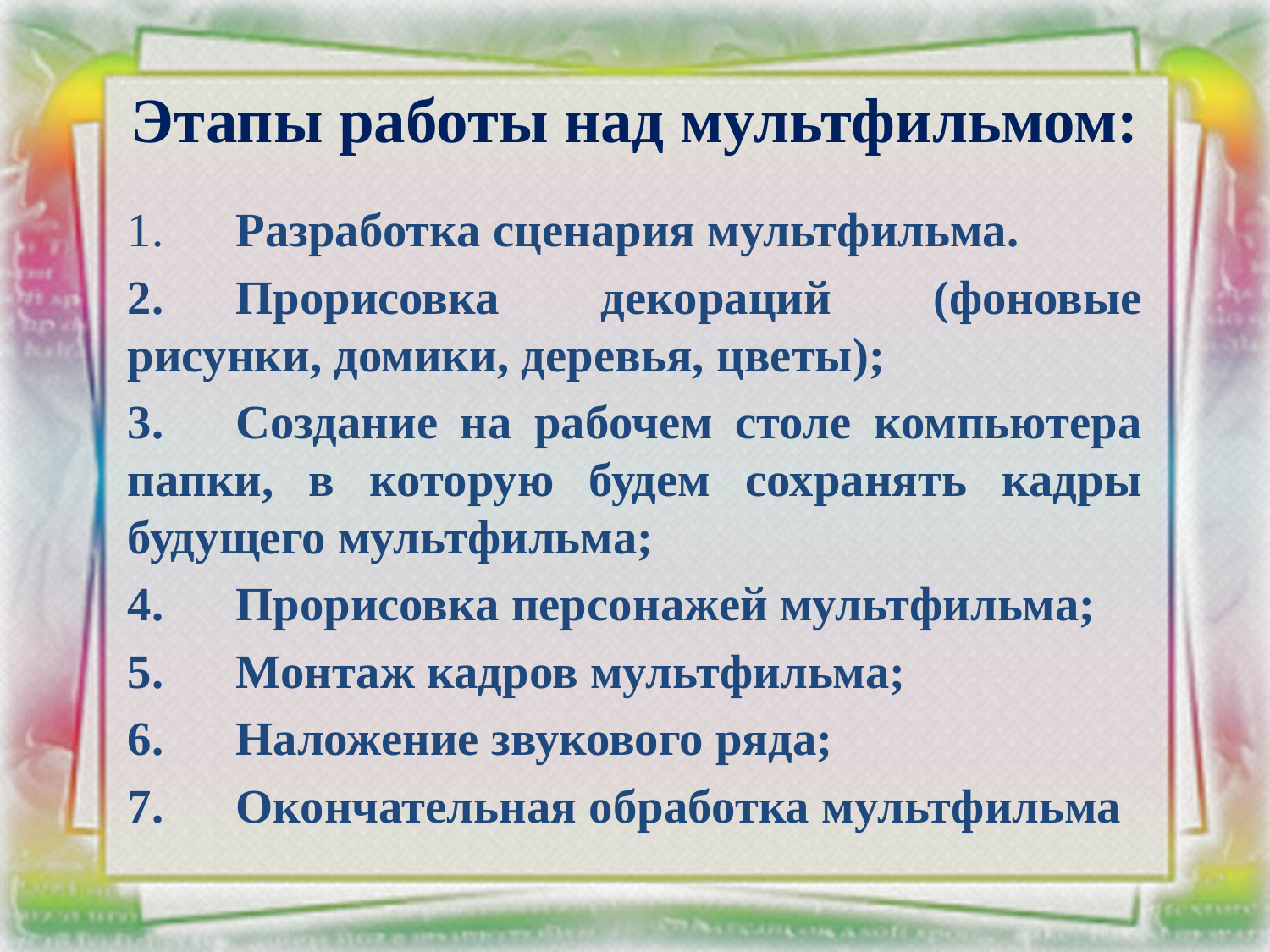

# Этапы работы над мультфильмом:
1.	Разработка сценария мультфильма.
2.	Прорисовка декораций (фоновые рисунки, домики, деревья, цветы);
3.	Создание на рабочем столе компьютера папки, в которую будем сохранять кадры будущего мультфильма;
4.	Прорисовка персонажей мультфильма;
5.	Монтаж кадров мультфильма;
6.	Наложение звукового ряда;
7.	Окончательная обработка мультфильма